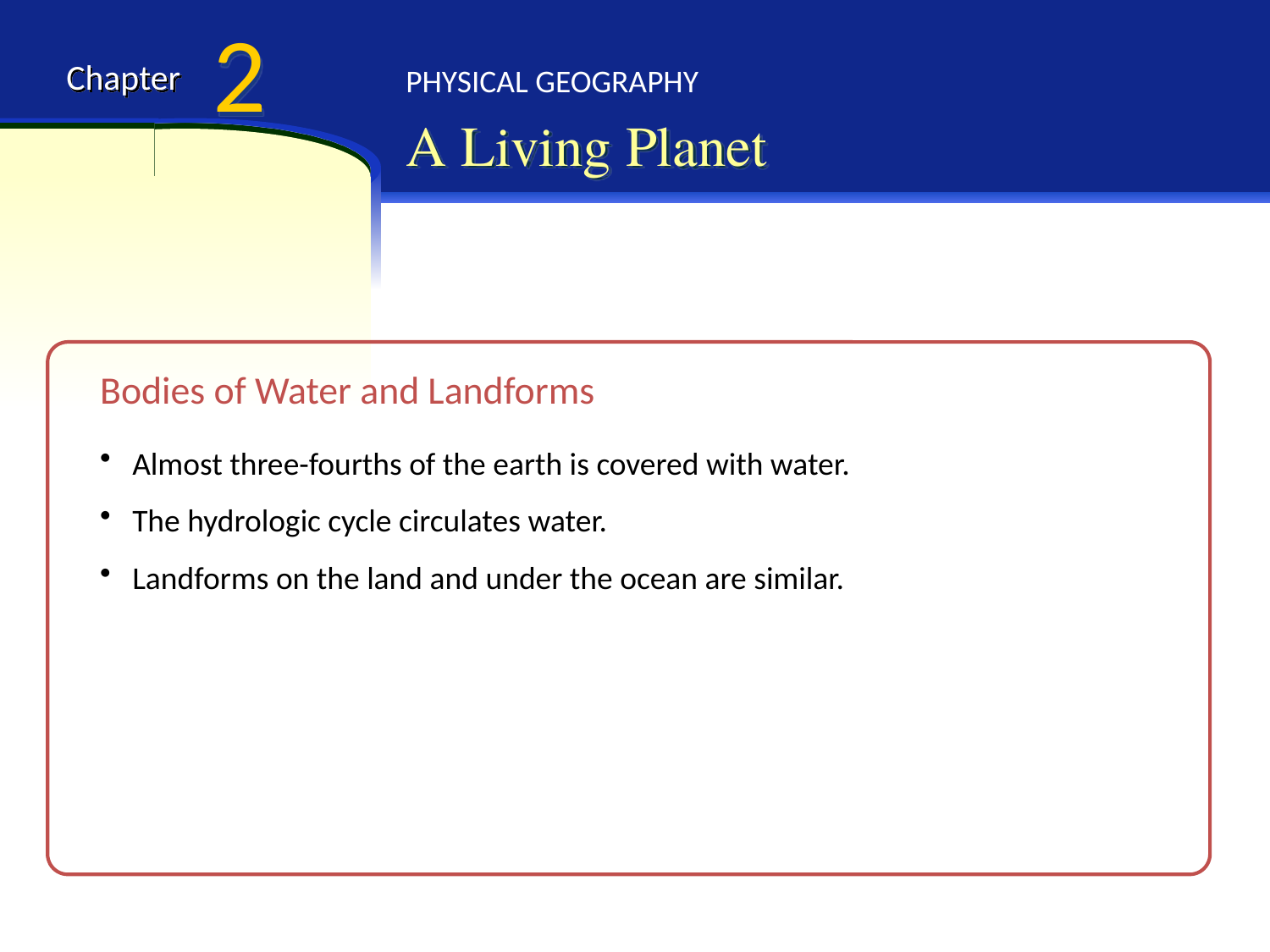

2

Chapter
PHYSICAL GEOGRAPHY
A Living Planet

Bodies of Water and Landforms
Almost three-fourths of the earth is covered with water.
The hydrologic cycle circulates water.
Landforms on the land and under the ocean are similar.